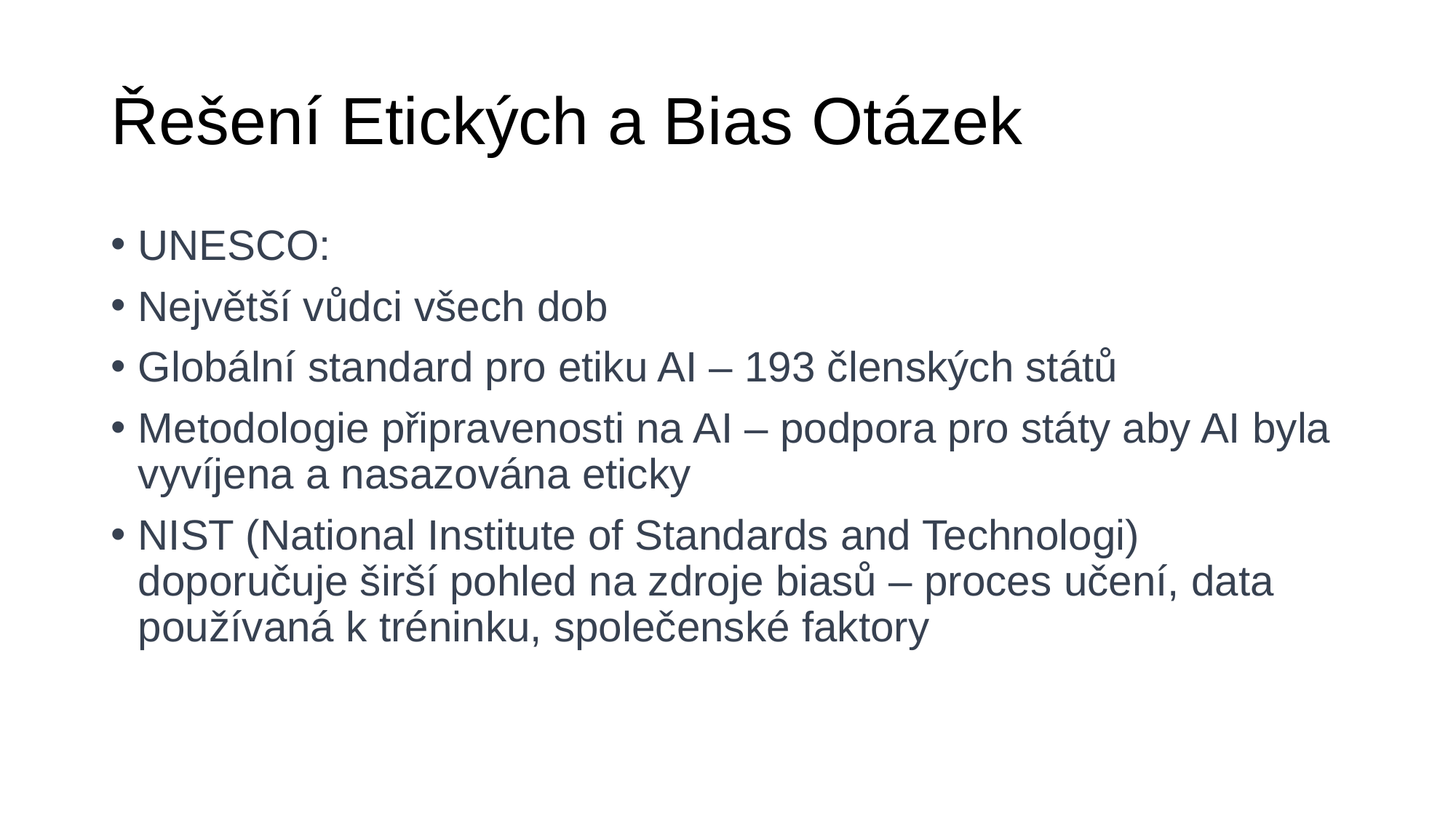

# Řešení Etických a Bias Otázek
UNESCO:
Největší vůdci všech dob
Globální standard pro etiku AI – 193 členských států
Metodologie připravenosti na AI – podpora pro státy aby AI byla vyvíjena a nasazována eticky
NIST (National Institute of Standards and Technologi) doporučuje širší pohled na zdroje biasů – proces učení, data používaná k tréninku, společenské faktory